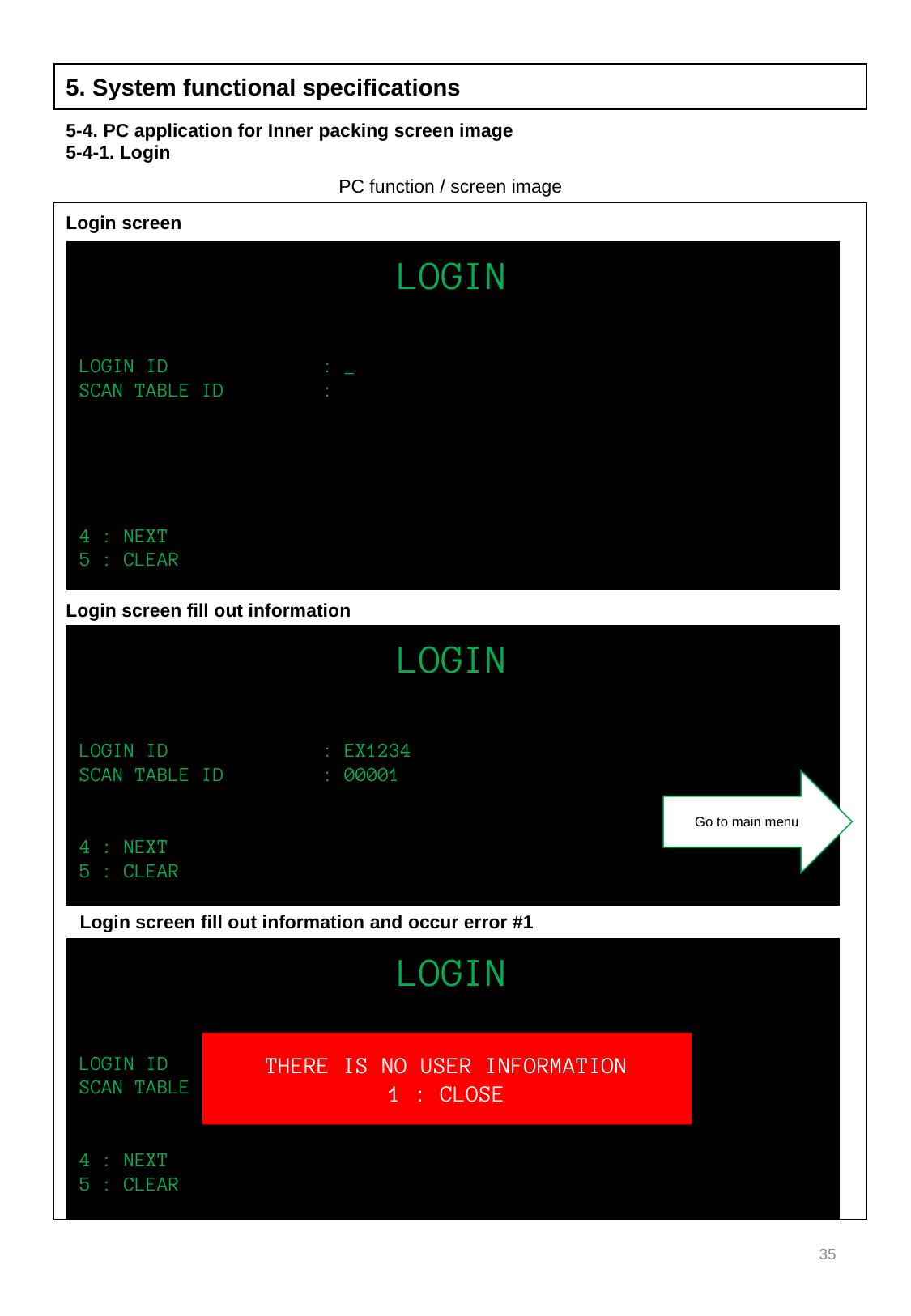

5. System functional specifications
5-4. PC application for Inner packing screen image
5-4-1. Login
PC function / screen image

Login screen

LOGIN
LOGIN ID 		: _
SCAN TABLE ID	:

4 : NEXT
5 : CLEAR
Login screen fill out information

LOGIN
LOGIN ID 		: EX1234
SCAN TABLE ID	: 00001

4 : NEXT
5 : CLEAR
 Go to main menu
Login screen fill out information and occur error #1

LOGIN
THERE IS NO USER INFORMATION
1 : CLOSE
LOGIN ID 		: EX1234
SCAN TABLE ID	: 00001

4 : NEXT
5 : CLEAR
35